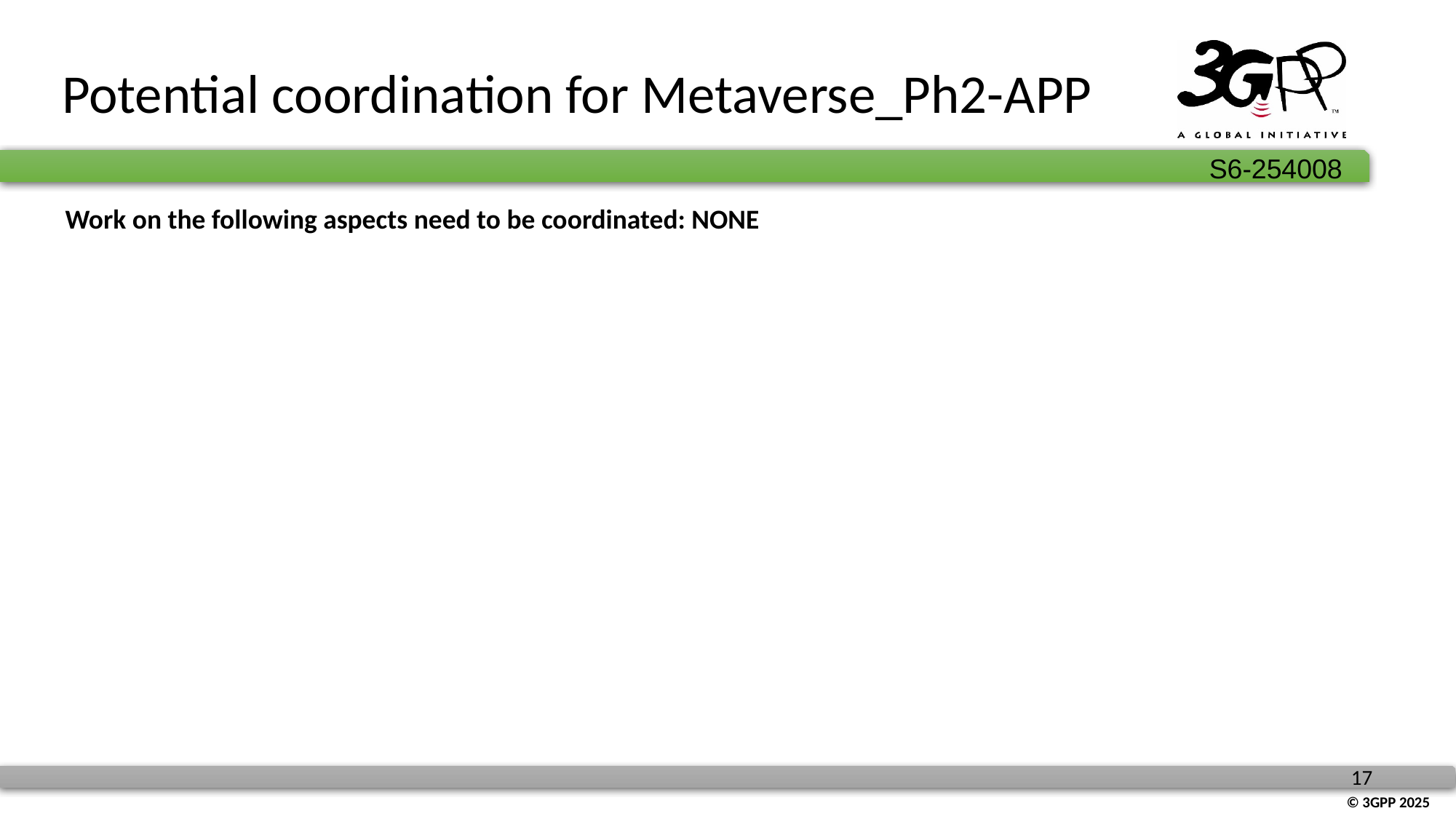

# Potential coordination for Metaverse_Ph2-APP
Work on the following aspects need to be coordinated: NONE